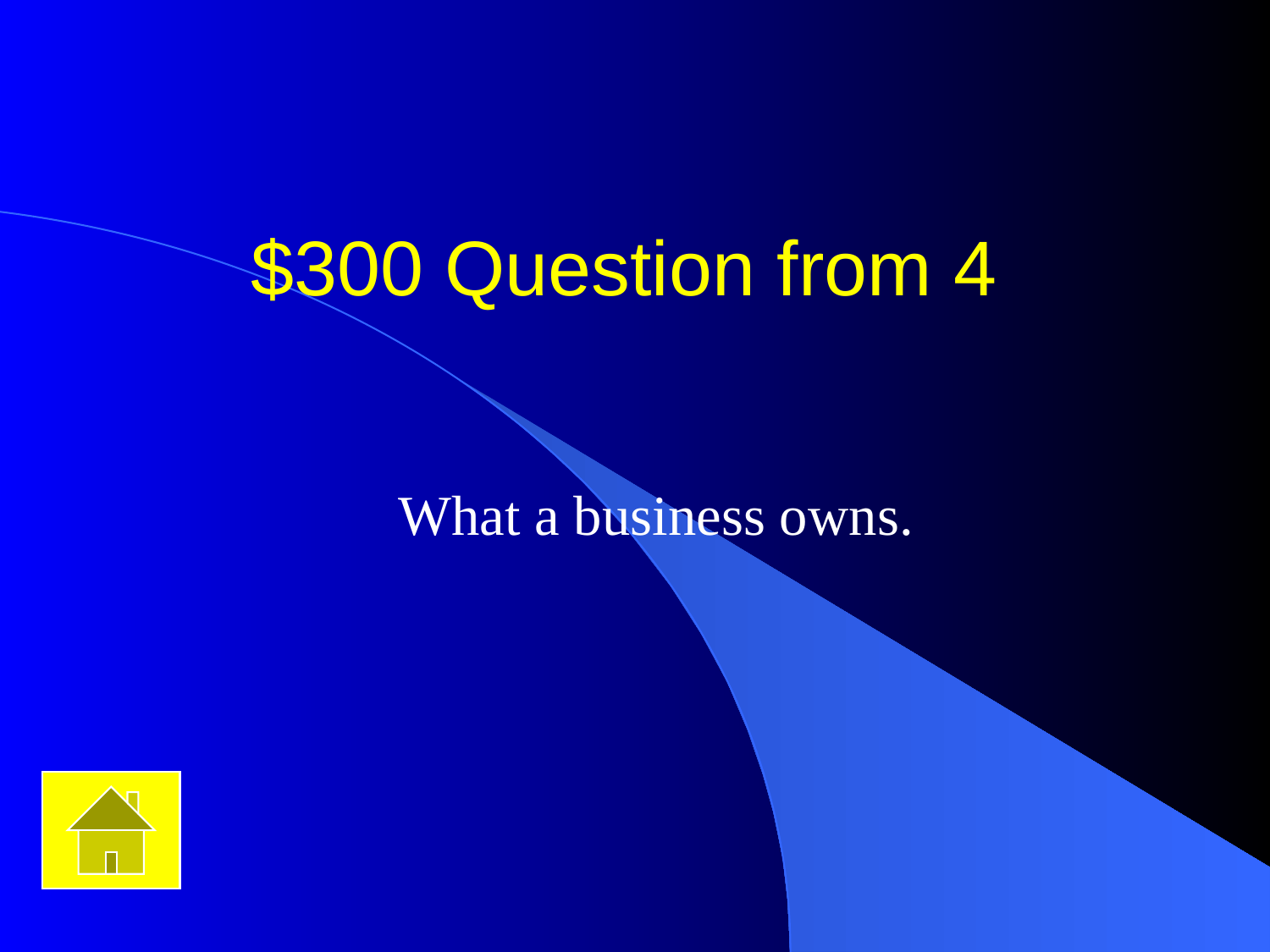

# $300 Question from 4
What a business owns.